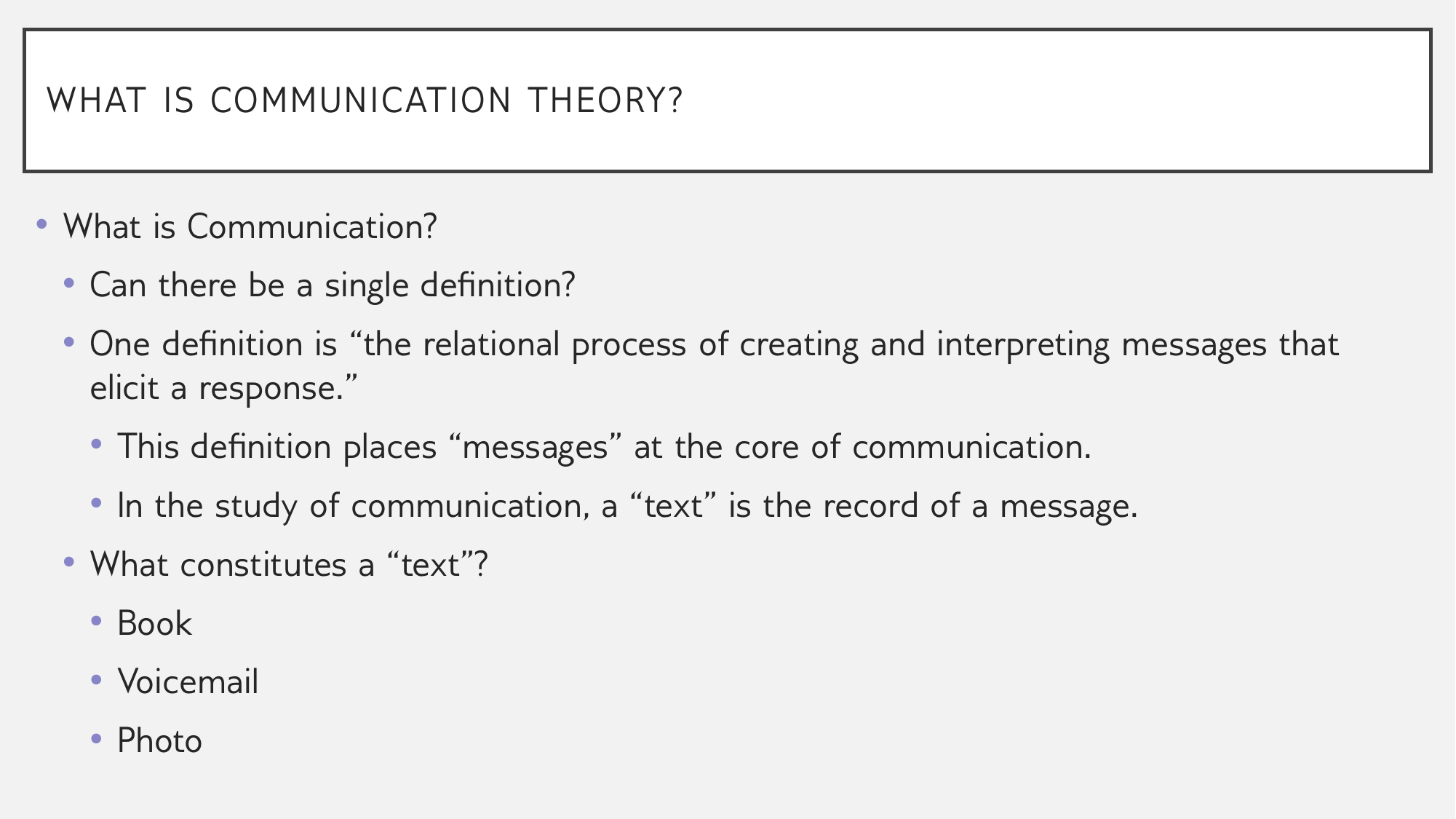

# What is COMMUNICATION THEORY?
What is Communication?
Can there be a single definition?
One definition is “the relational process of creating and interpreting messages that elicit a response.”
This definition places “messages” at the core of communication.
In the study of communication, a “text” is the record of a message.
What constitutes a “text”?
Book
Voicemail
Photo